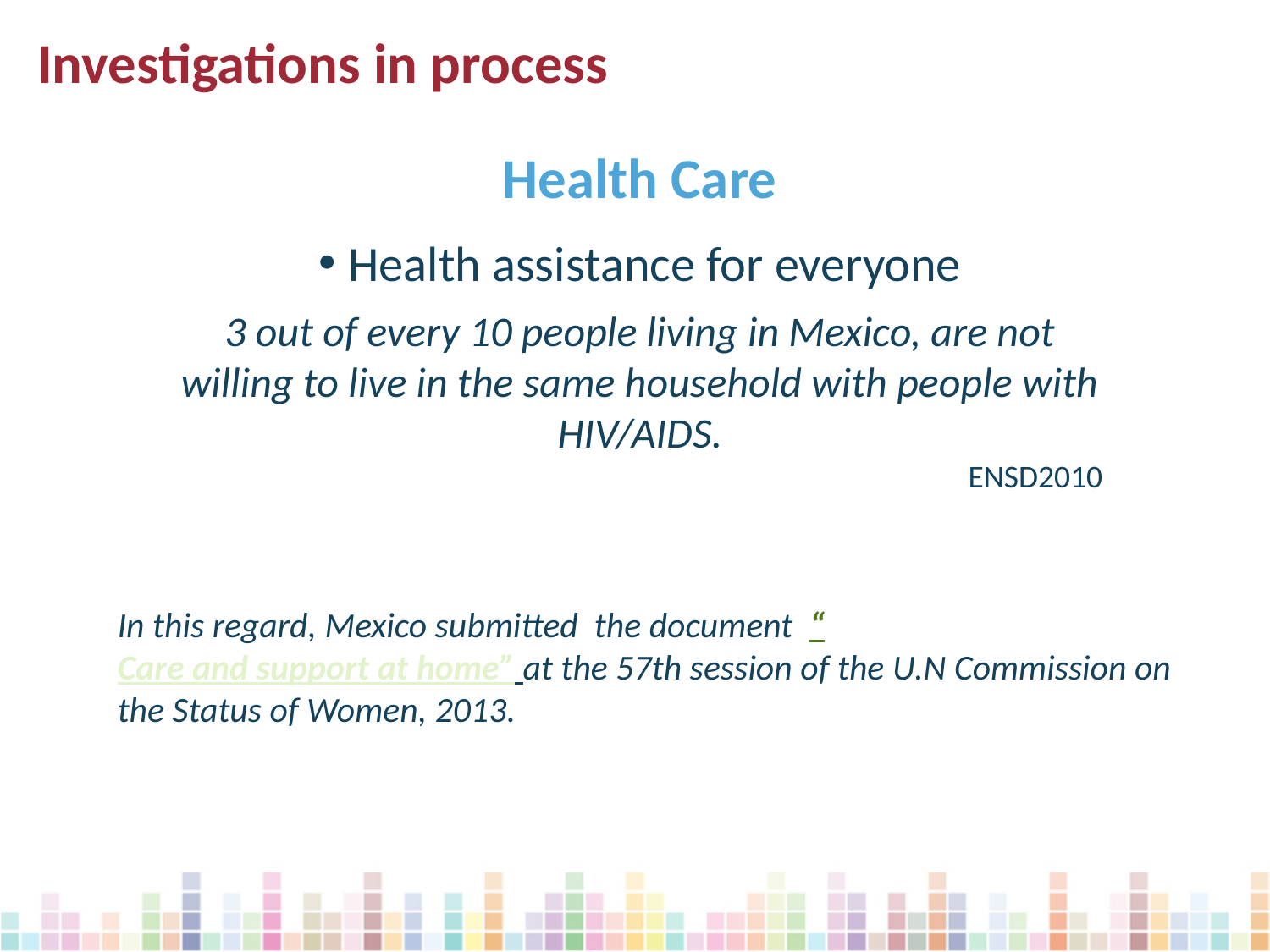

Investigations in process
Health Care

Health assistance for everyone

3 out of every 10 people living in Mexico, are not willing to live in the same household with people with HIV/AIDS.
                                                       ENSD2010
In this regard, Mexico submitted  the document  “Care and support at home” at the 57th session of the U.N Commission on the Status of Women, 2013.